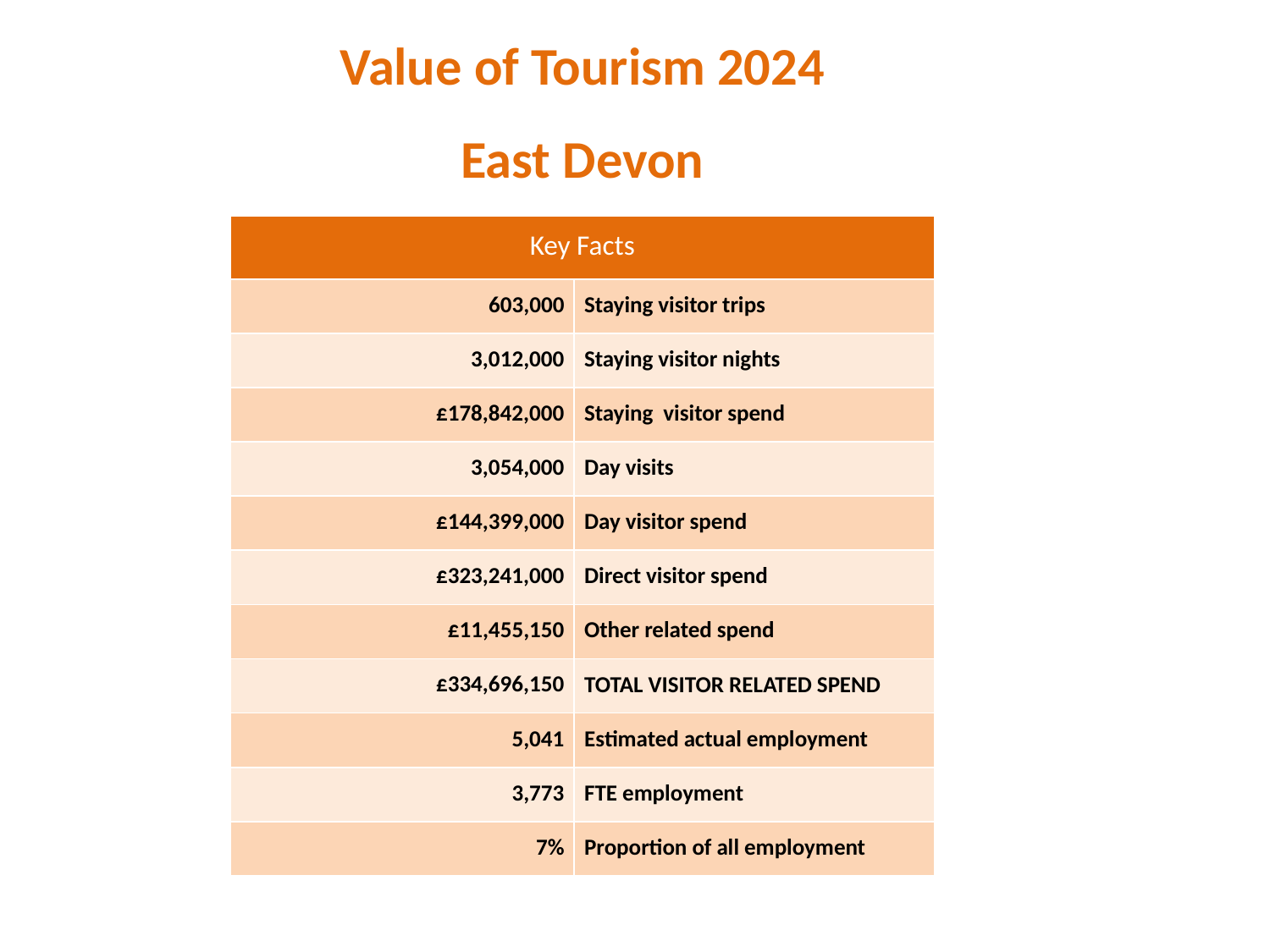

Value of Tourism 2024

East Devon
| Key Facts |  |
| --- | --- |
| 603,000 | Staying visitor trips |
| 3,012,000 | Staying visitor nights |
| £178,842,000 | Staying visitor spend |
| 3,054,000 | Day visits |
| £144,399,000 | Day visitor spend |
| £323,241,000 | Direct visitor spend |
| £11,455,150 | Other related spend |
| £334,696,150 | TOTAL VISITOR RELATED SPEND |
| 5,041 | Estimated actual employment |
| 3,773 | FTE employment |
| 7% | Proportion of all employment |